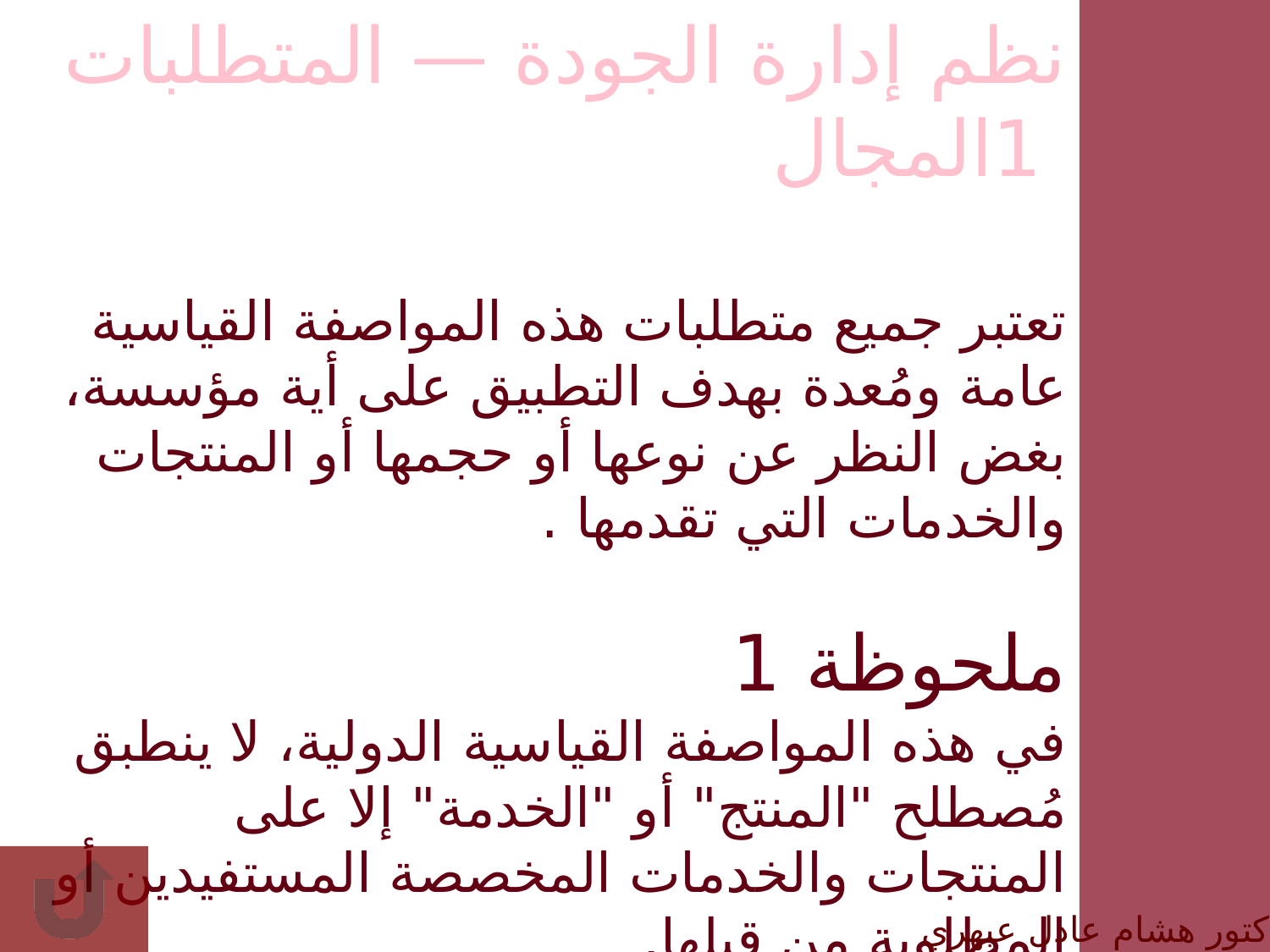

نظم إدارة الجودة — المتطلبات
 1المجال

تعتبر جميع متطلبات هذه المواصفة القياسية عامة ومُعدة بهدف التطبيق على أية مؤسسة، بغض النظر عن نوعها أو حجمها أو المنتجات والخدمات التي تقدمها .

ملحوظة 1
في هذه المواصفة القياسية الدولية، لا ينطبق مُصطلح "المنتج" أو "الخدمة" إلا على المنتجات والخدمات المخصصة المستفيدين أو المطلوبة من قبلها.

ملحوظة 2
يمكن التعبير عن المتطلبات القانونية والتنظيمية باعتبارها متطلبات قانونية.

الدكتور هشام عادل عبهري